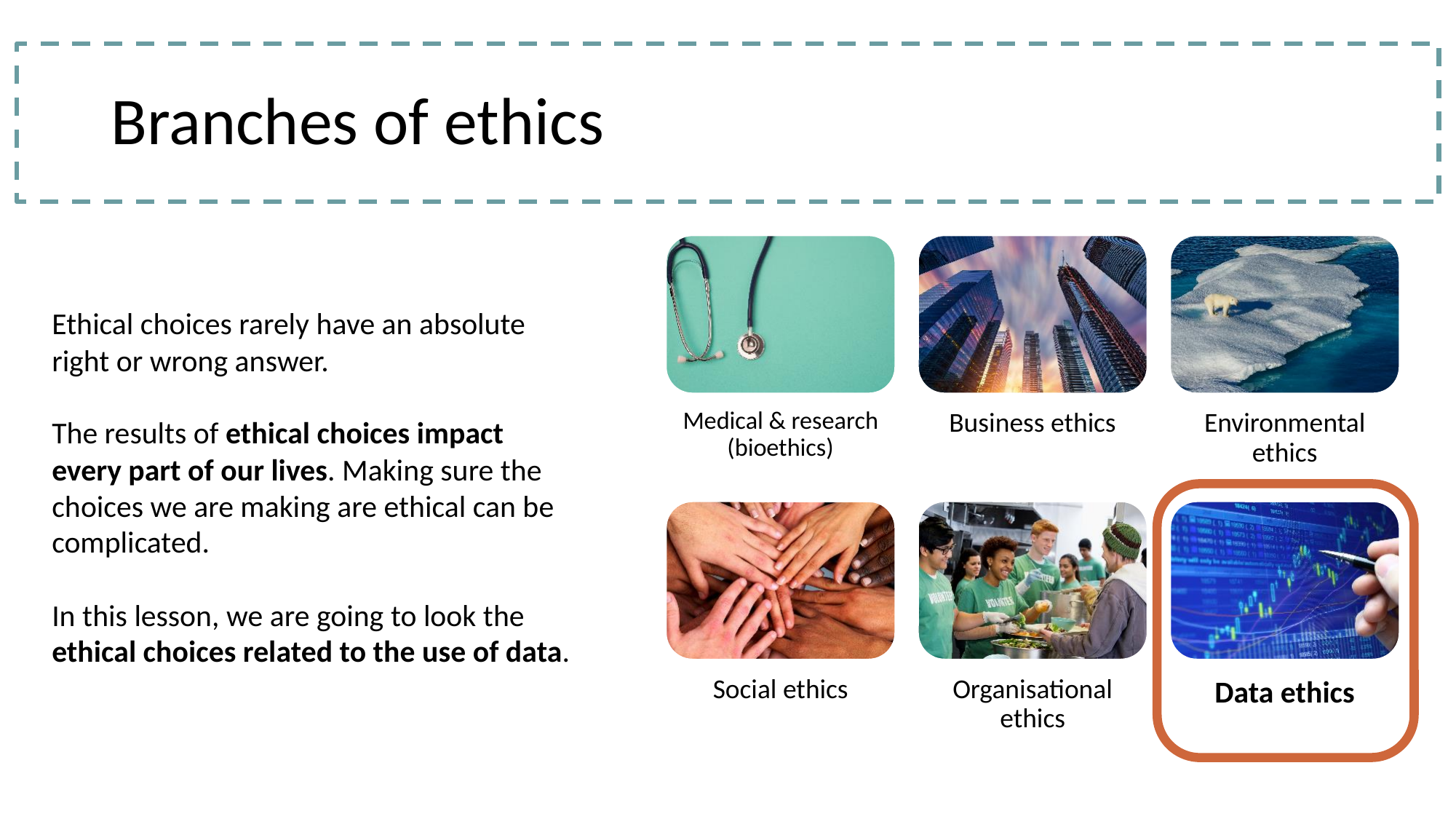

# Branches of ethics
Medical & research (bioethics)
Business ethics
Environmental ethics
Social ethics
Organisational ethics
Data ethics
Ethical choices rarely have an absolute right or wrong answer.

The results of ethical choices impact every part of our lives. Making sure the choices we are making are ethical can be complicated.

In this lesson, we are going to look the ethical choices related to the use of data.